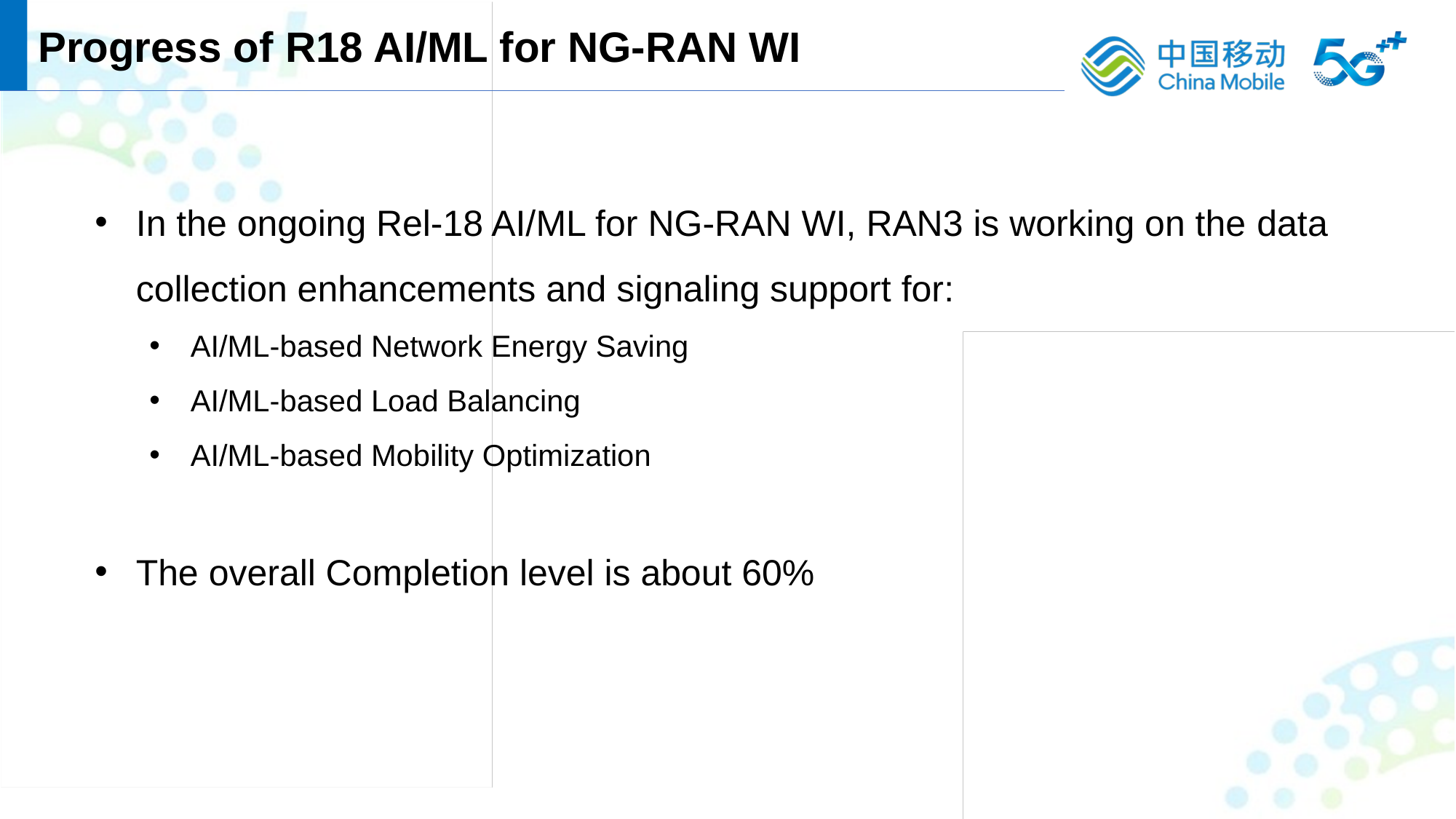

Progress of R18 AI/ML for NG-RAN WI
In the ongoing Rel-18 AI/ML for NG-RAN WI, RAN3 is working on the data collection enhancements and signaling support for:
AI/ML-based Network Energy Saving
AI/ML-based Load Balancing
AI/ML-based Mobility Optimization

The overall Completion level is about 60%